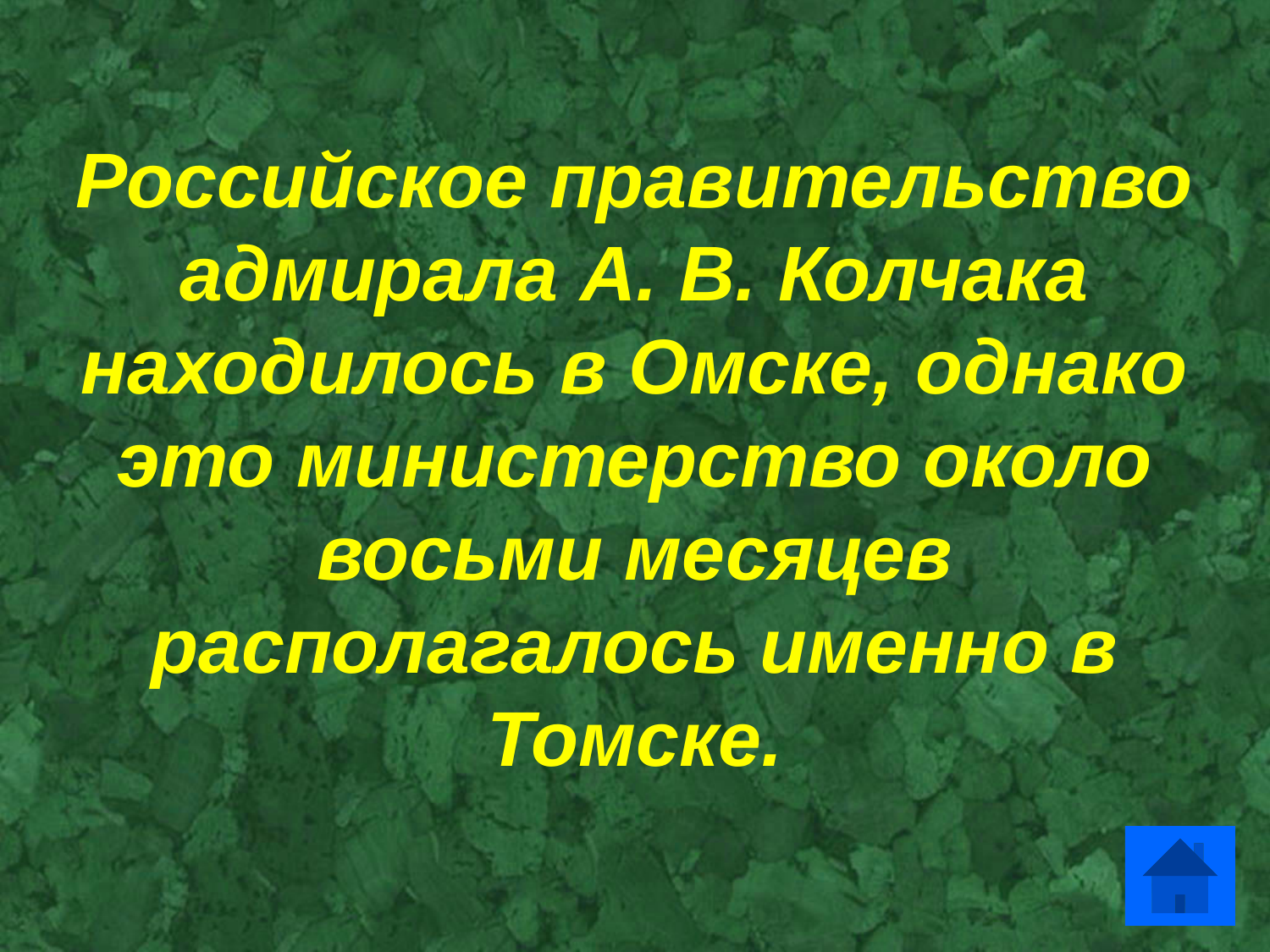

Российское правительство адмирала А. В. Колчака находилось в Омске, однако это министерство около восьми месяцев располагалось именно в Томске.